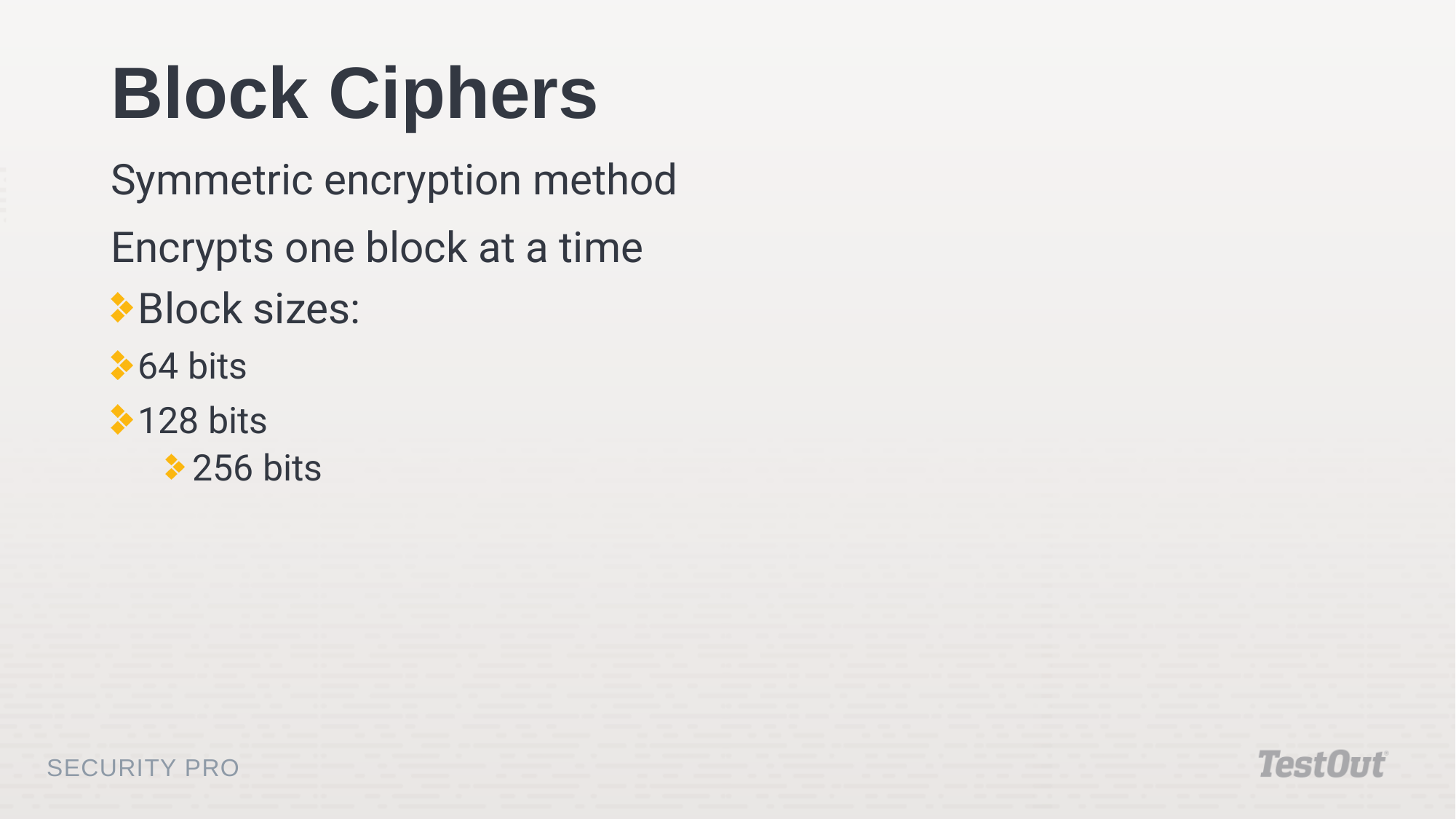

# Block Ciphers
Symmetric encryption method
Encrypts one block at a time
Block sizes:
64 bits
128 bits
256 bits
Security Pro